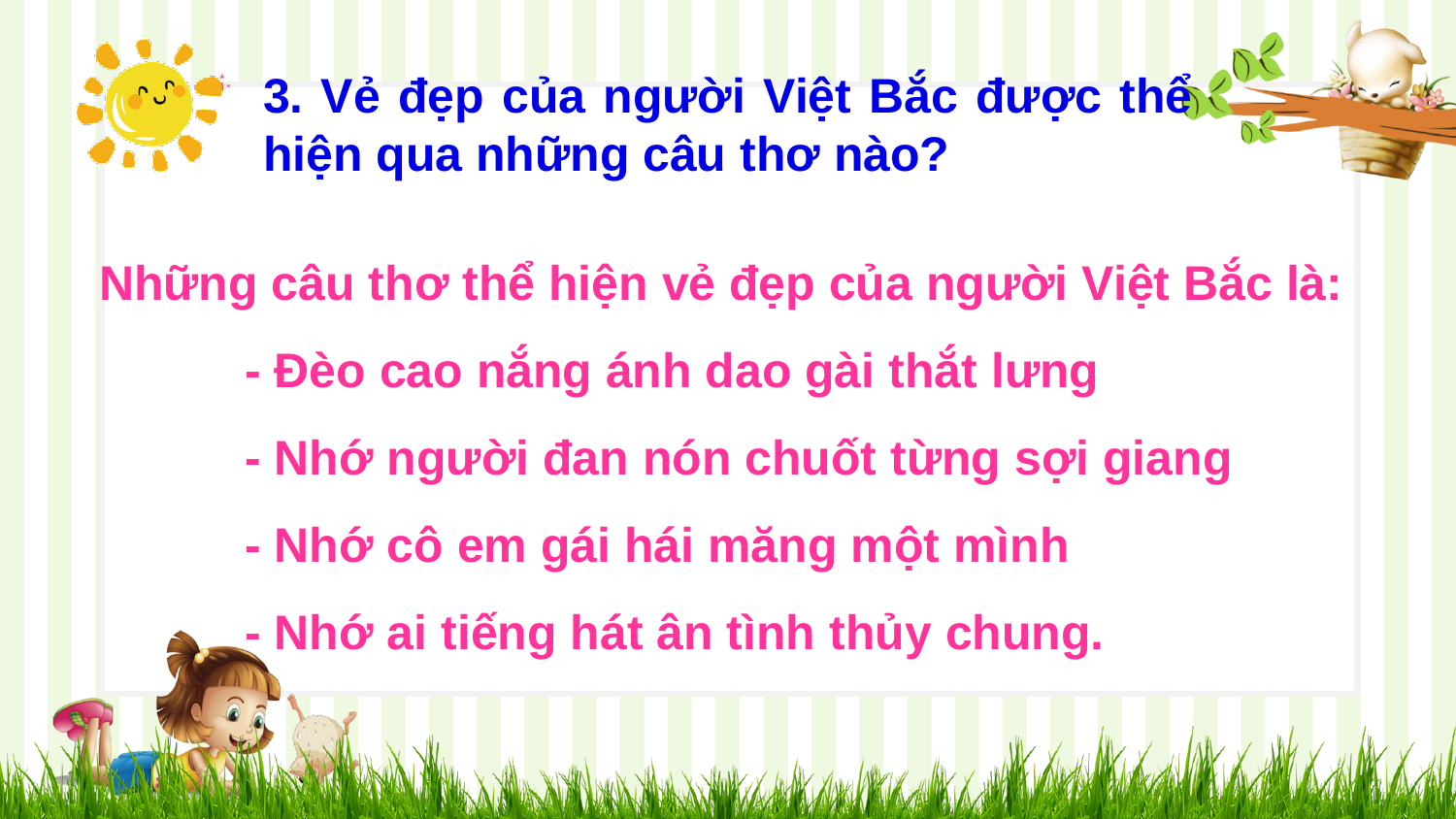

3. Vẻ đẹp của người Việt Bắc được thể hiện qua những câu thơ nào?

Những câu thơ thể hiện vẻ đẹp của người Việt Bắc là:
	- Đèo cao nắng ánh dao gài thắt lưng
	- Nhớ người đan nón chuốt từng sợi giang
	- Nhớ cô em gái hái măng một mình
	- Nhớ ai tiếng hát ân tình thủy chung.